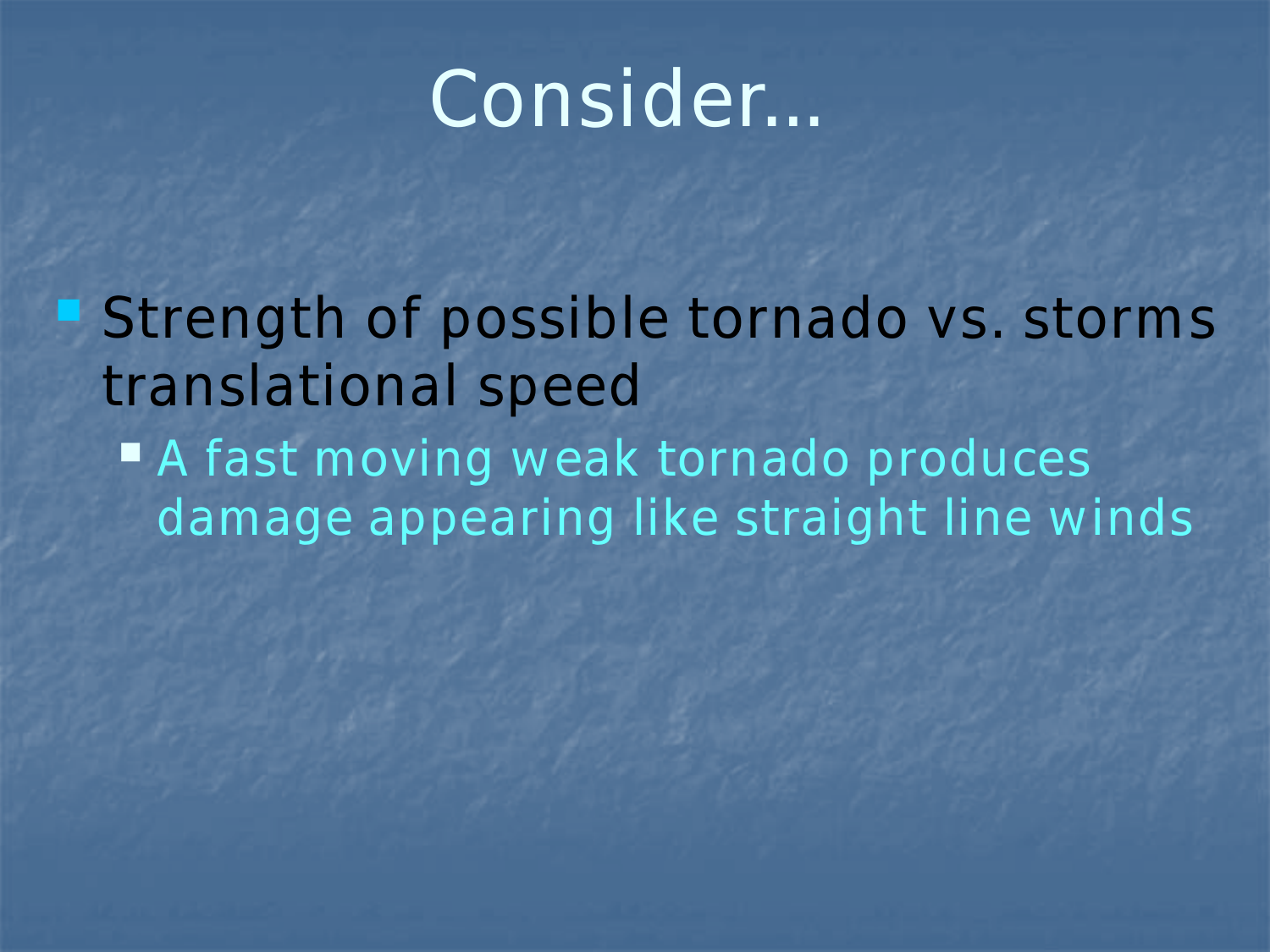

# Consider…
Strength of possible tornado vs. storms translational speed
A fast moving weak tornado produces damage appearing like straight line winds